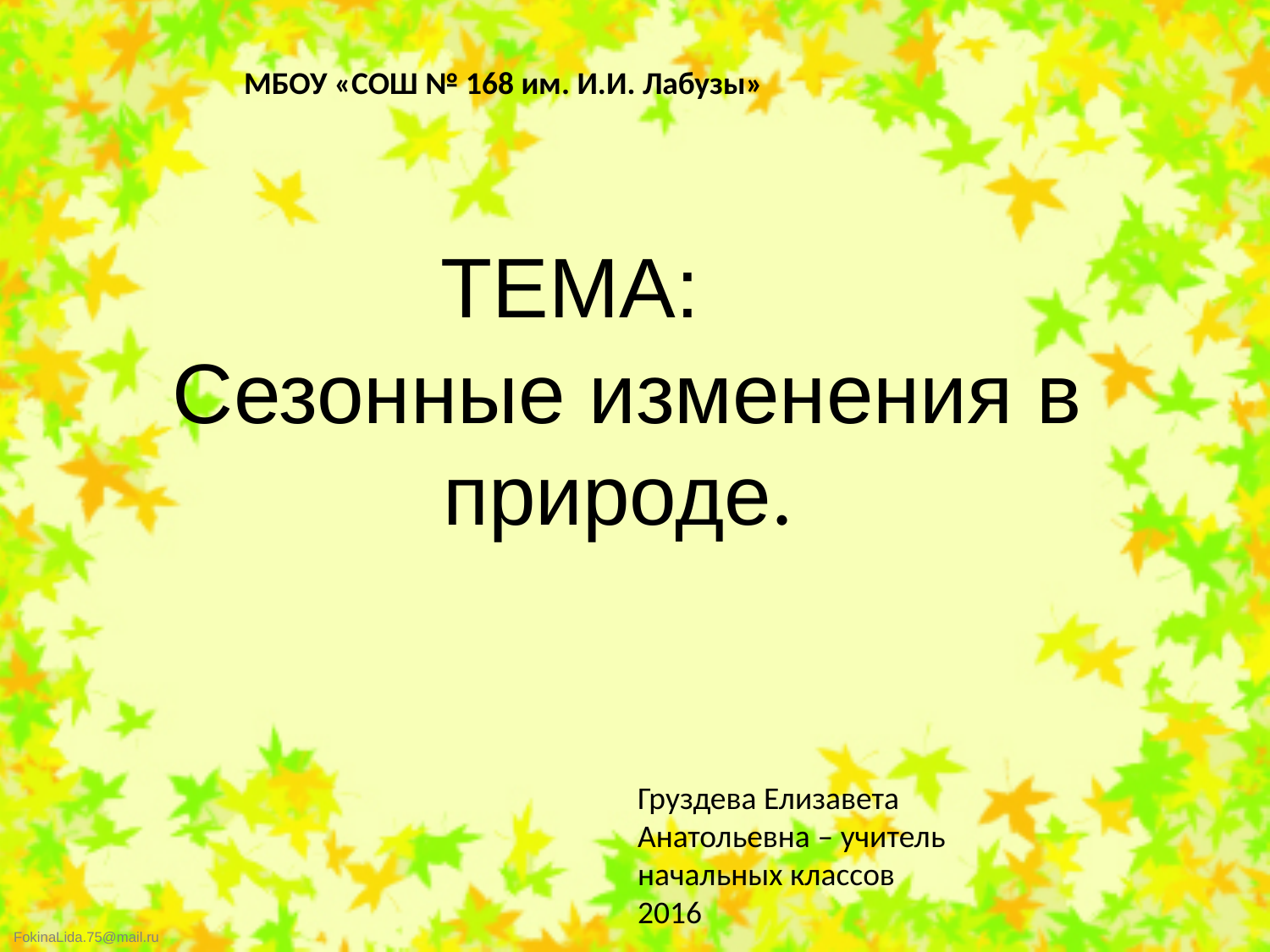

МБОУ «СОШ № 168 им. И.И. Лабузы»
            ТЕМА:
Сезонные изменения в природе.

Груздева Елизавета Анатольевна – учитель начальных классов
2016